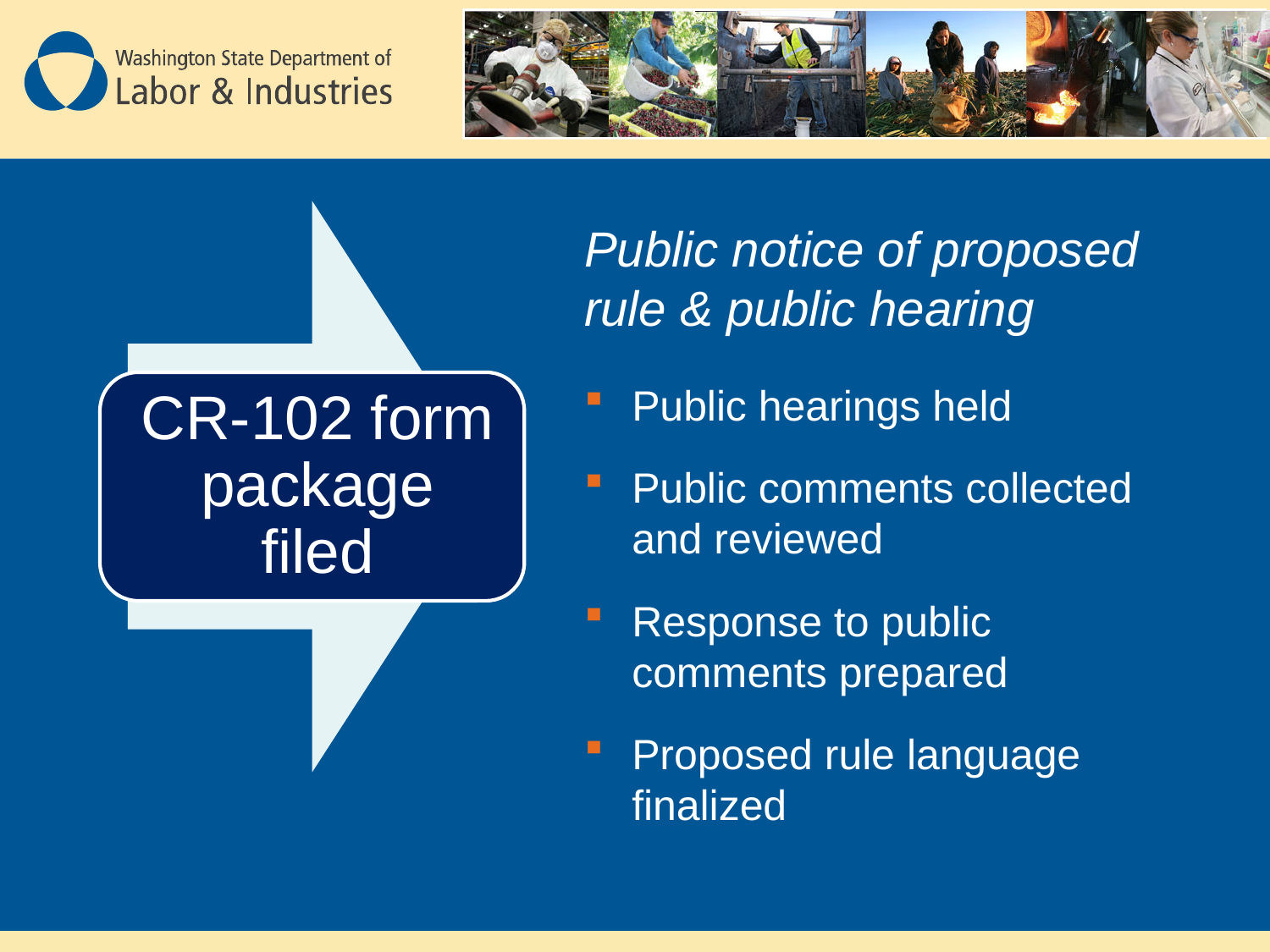

CR-102 form package filed
Public notice of proposed rule & public hearing
Public hearings held
Public comments collected and reviewed
Response to public comments prepared
Proposed rule language finalized